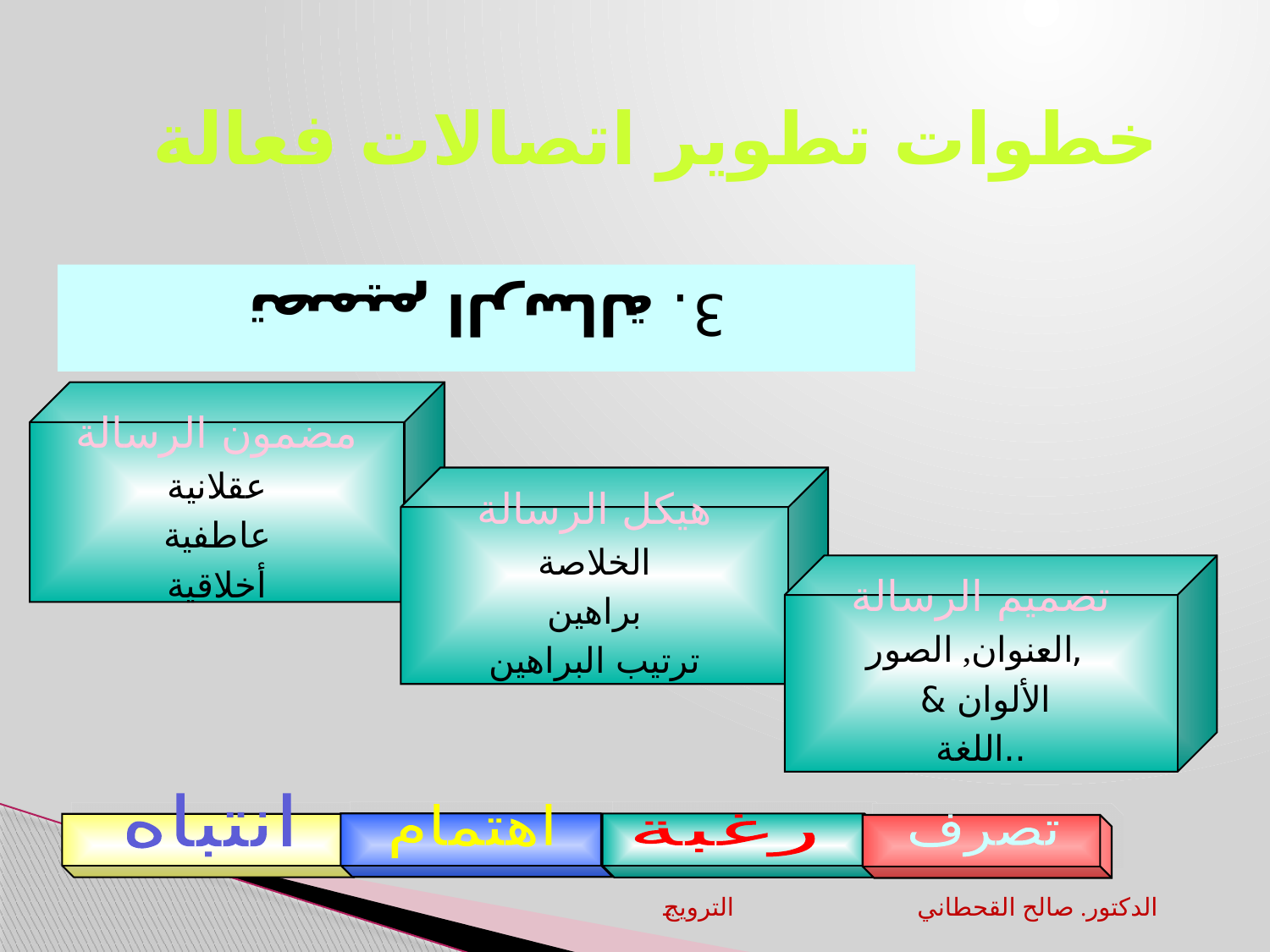

3. تصميم الرسالة
# خطوات تطوير اتصالات فعالة

مضمون الرسالة
عقلانية
عاطفية
أخلاقية

هيكل الرسالة
الخلاصة
براهين
ترتيب البراهين

تصميم الرسالة
العنوان, الصور,
 & الألوان
اللغة..

انتباه

اهتمام

رغبة

تصرف
الترويج		الدكتور. صالح القحطاني